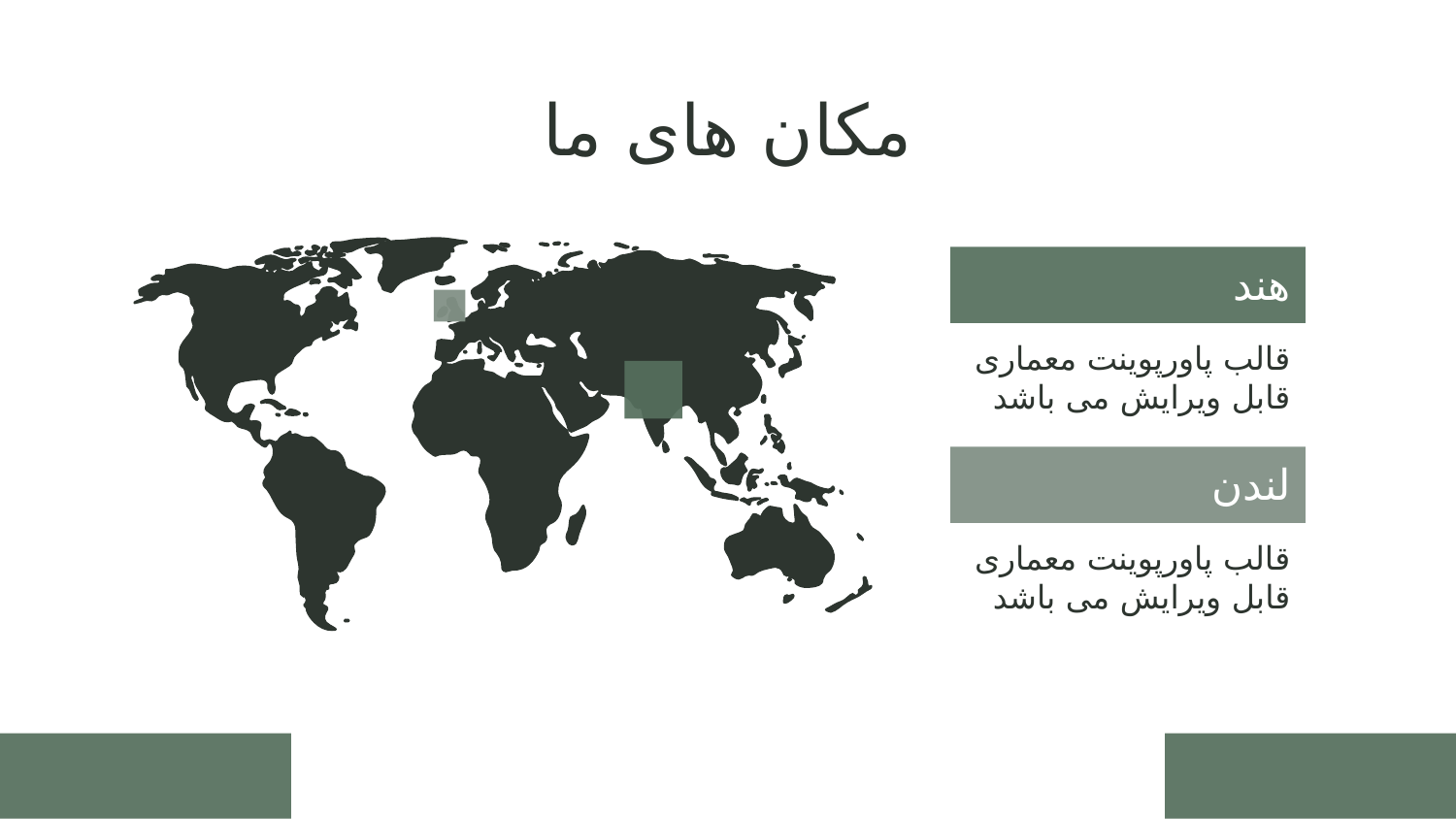

# مکان های ما

هند

قالب پاورپوینت معماری قابل ویرایش می باشد

لندن
قالب پاورپوینت معماری قابل ویرایش می باشد